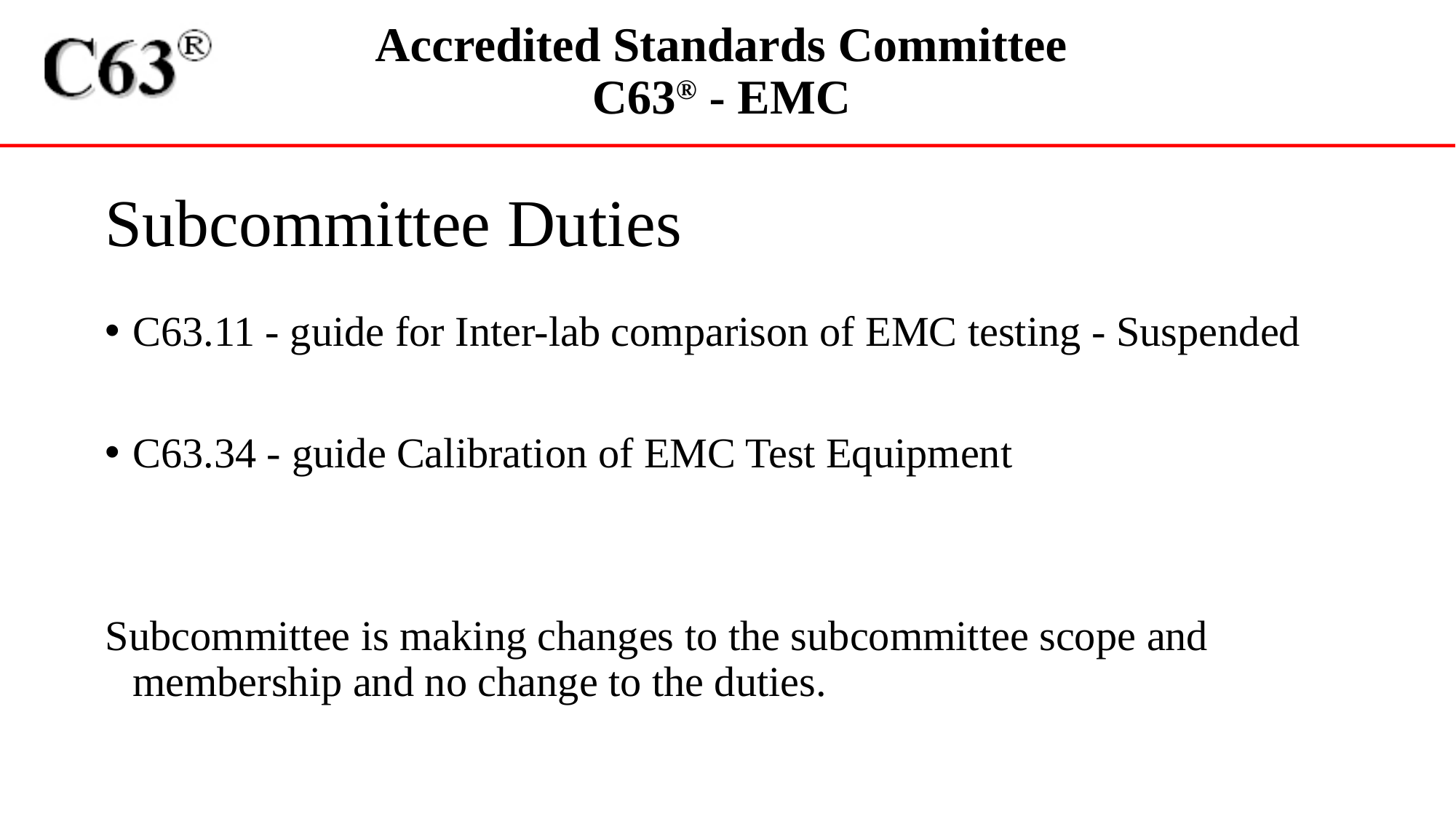

Subcommittee Duties
C63.11 - guide for Inter-lab comparison of EMC testing - Suspended

C63.34 - guide Calibration of EMC Test Equipment

Subcommittee is making changes to the subcommittee scope and membership and no change to the duties.